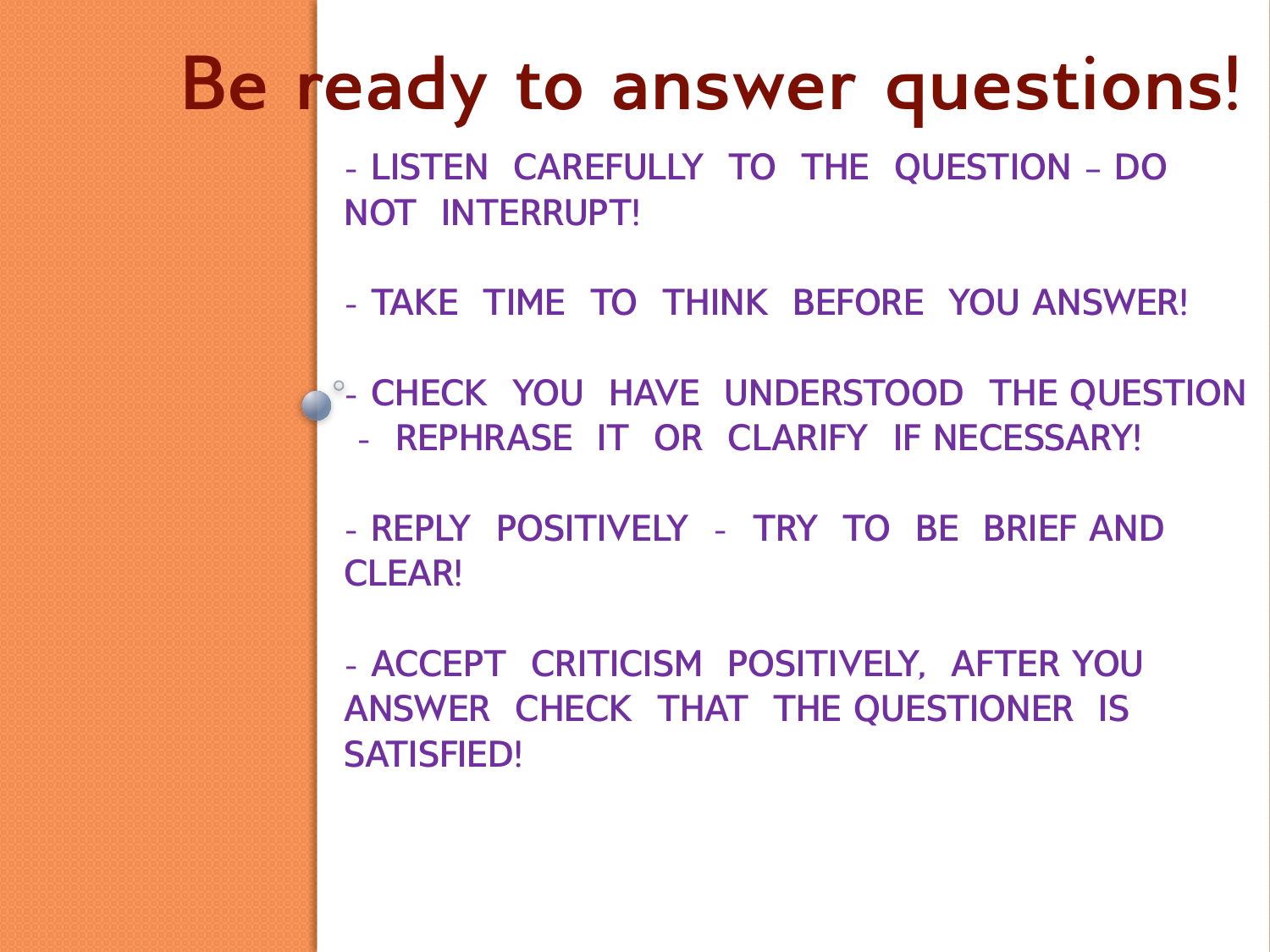

Be ready to answer questions!
# - Listen  carefully  to  the  question – do  not  interrupt! - Take  time  to  think  before  you answer! - Check  you  have  understood  the question  -  rephrase  it  or  clarify  if necessary! - Reply  positively  -  try  to  be  brief and  clear! - Accept  criticism  positively,  After you  answer  check  that  the questioner  is  satisfied!